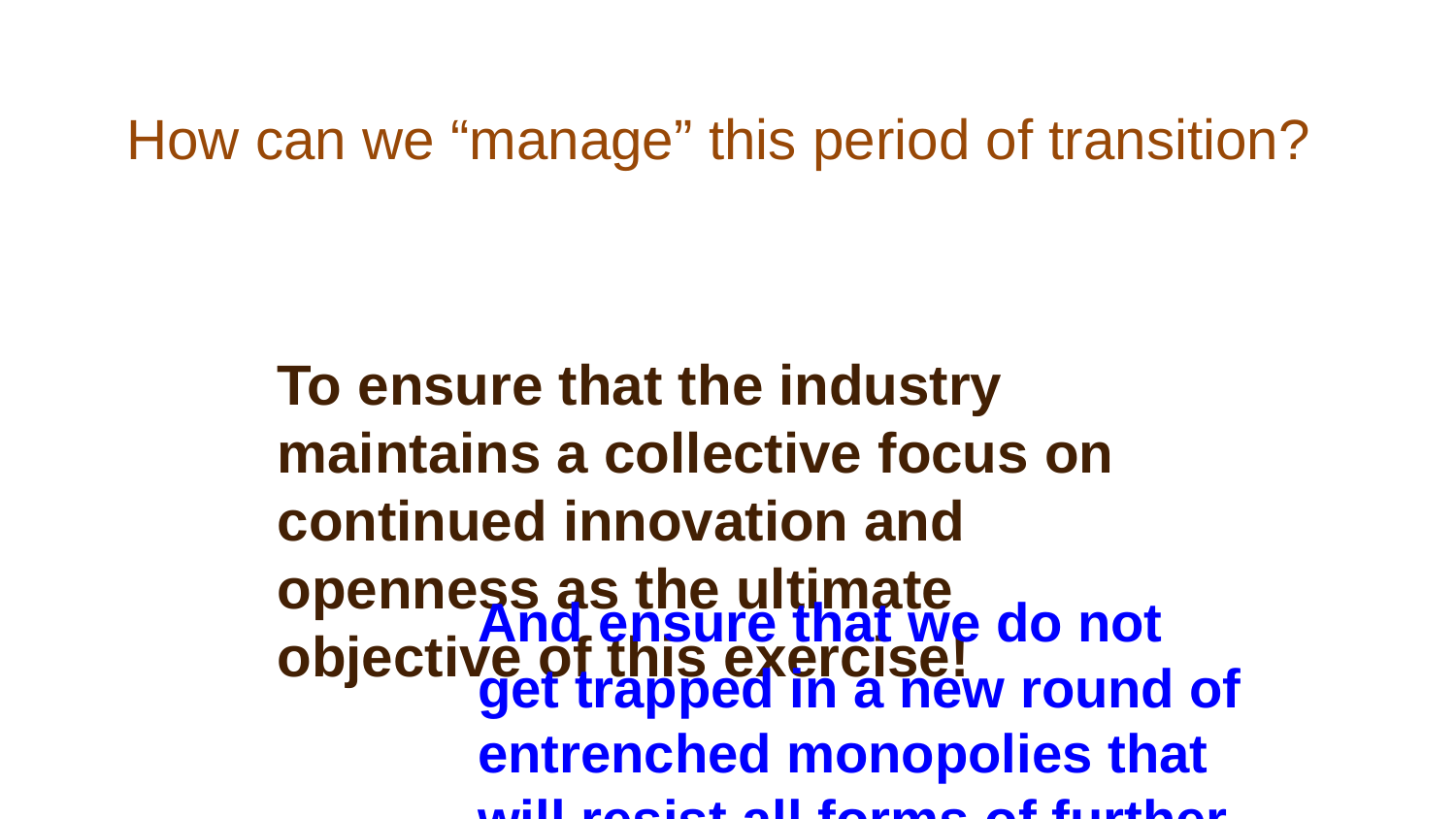

How can we “manage” this period of transition?
To ensure that the industry maintains a collective focus on continued innovation and openness as the ultimate objective of this exercise!
And ensure that we do not get trapped in a new round of entrenched monopolies that will resist all forms of further innovation!